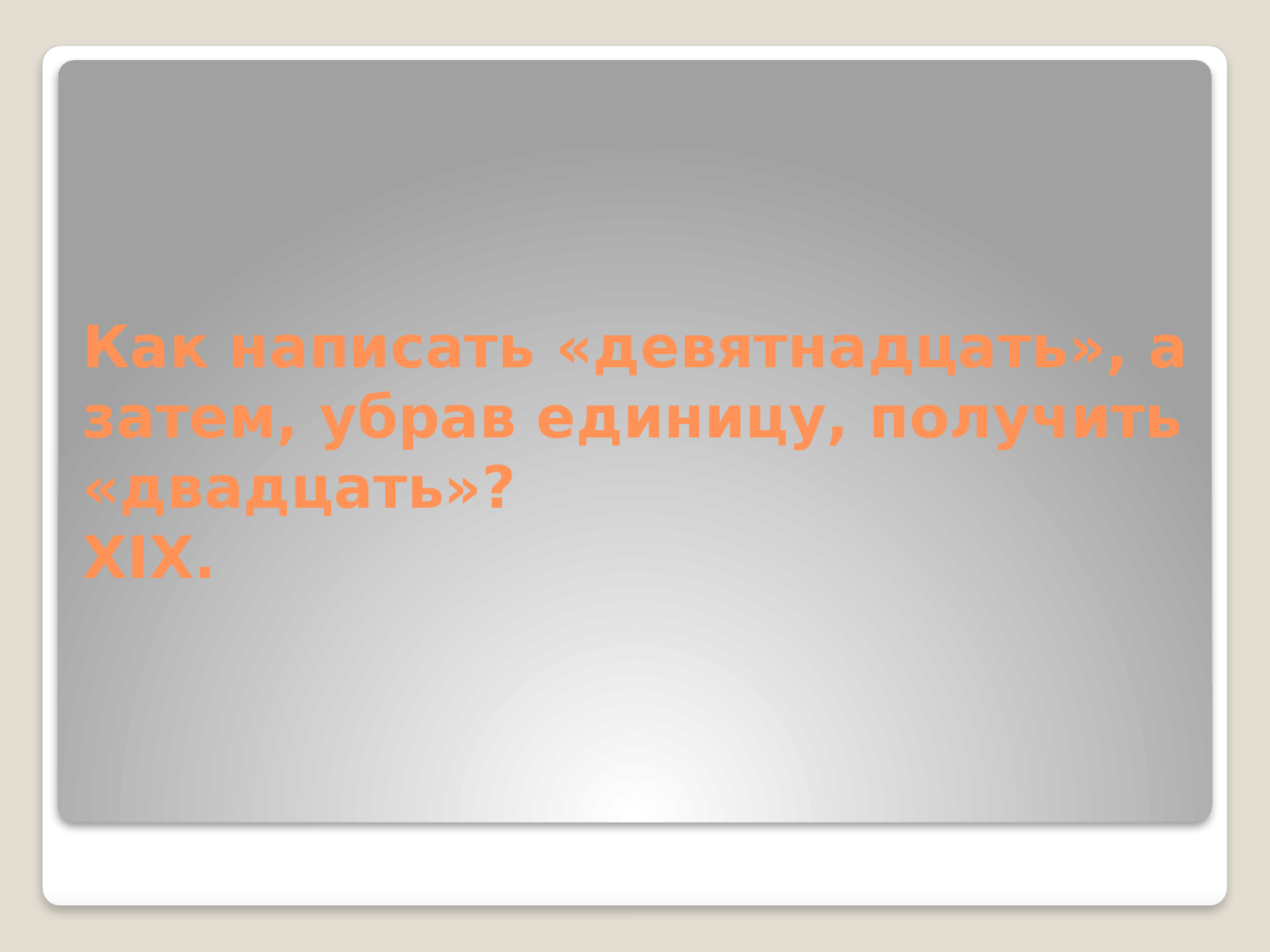

# Как написать «девятнадцать», а затем, убрав единицу, получить «двадцать»? XIX.